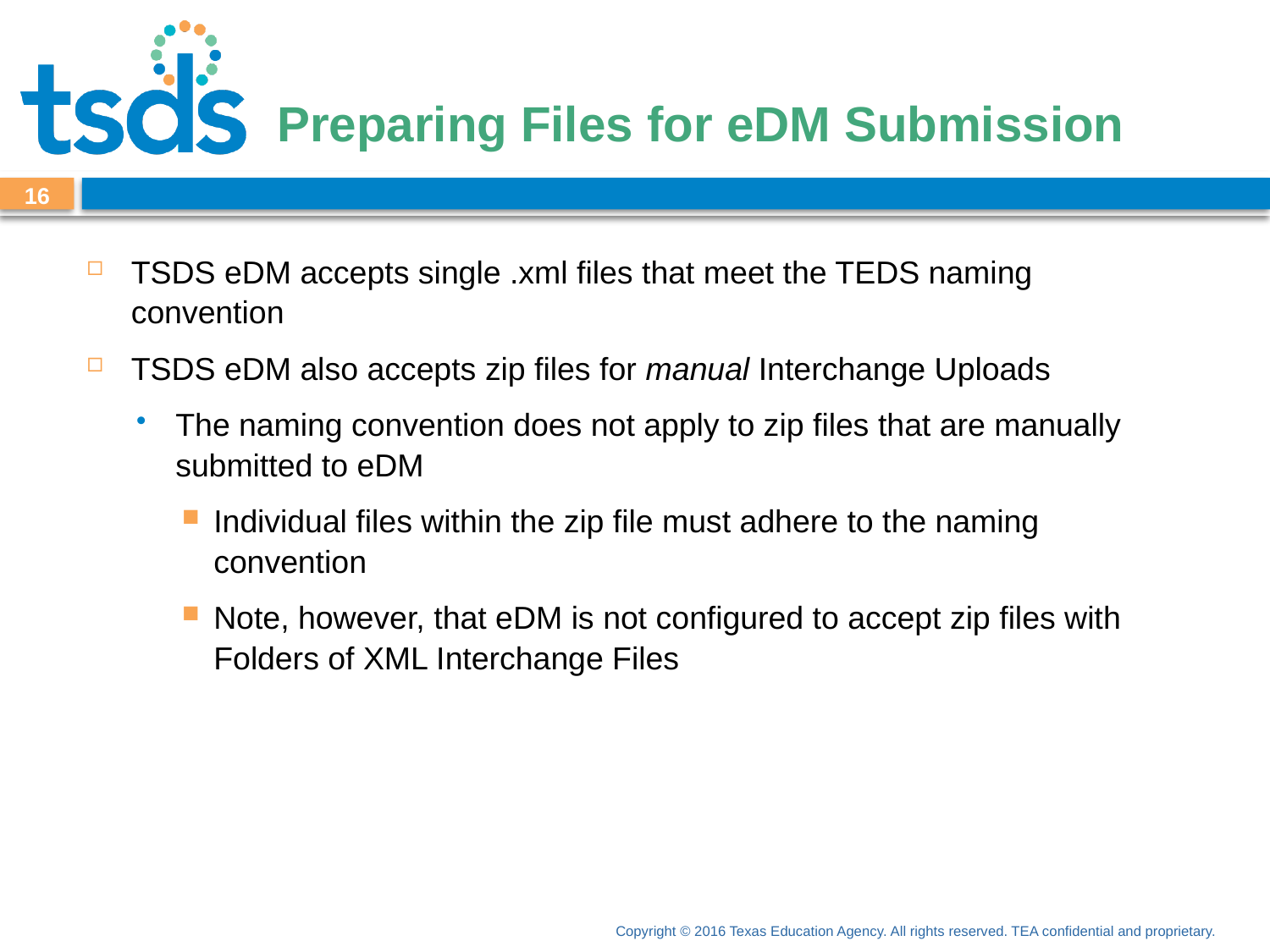

# Preparing Files for eDM Submission
16
TSDS eDM accepts single .xml files that meet the TEDS naming convention
TSDS eDM also accepts zip files for manual Interchange Uploads
The naming convention does not apply to zip files that are manually submitted to eDM
Individual files within the zip file must adhere to the naming convention
Note, however, that eDM is not configured to accept zip files with Folders of XML Interchange Files